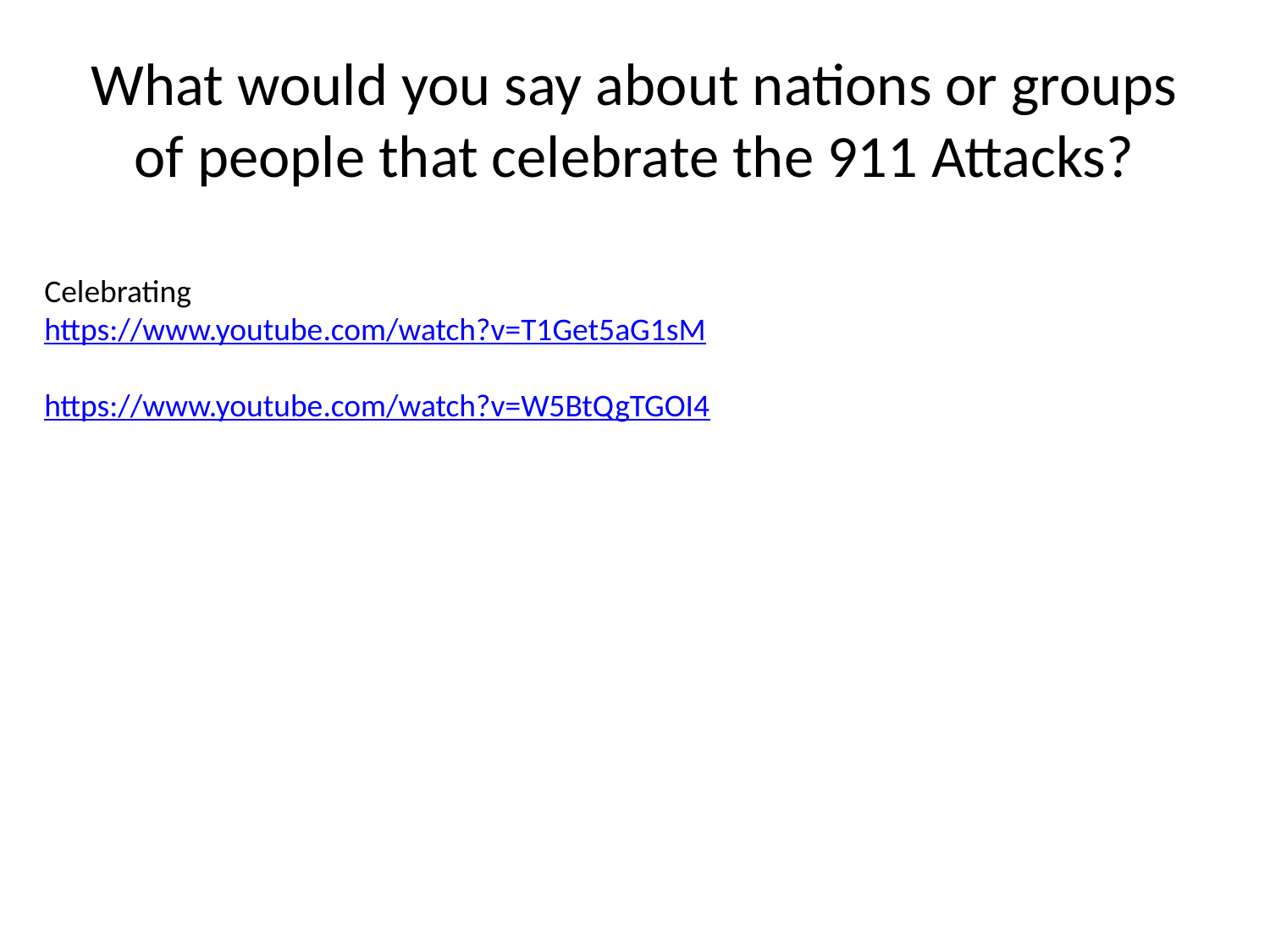

# What would you say about nations or groups of people that celebrate the 911 Attacks?
Celebrating
https://www.youtube.com/watch?v=T1Get5aG1sM

https://www.youtube.com/watch?v=W5BtQgTGOI4